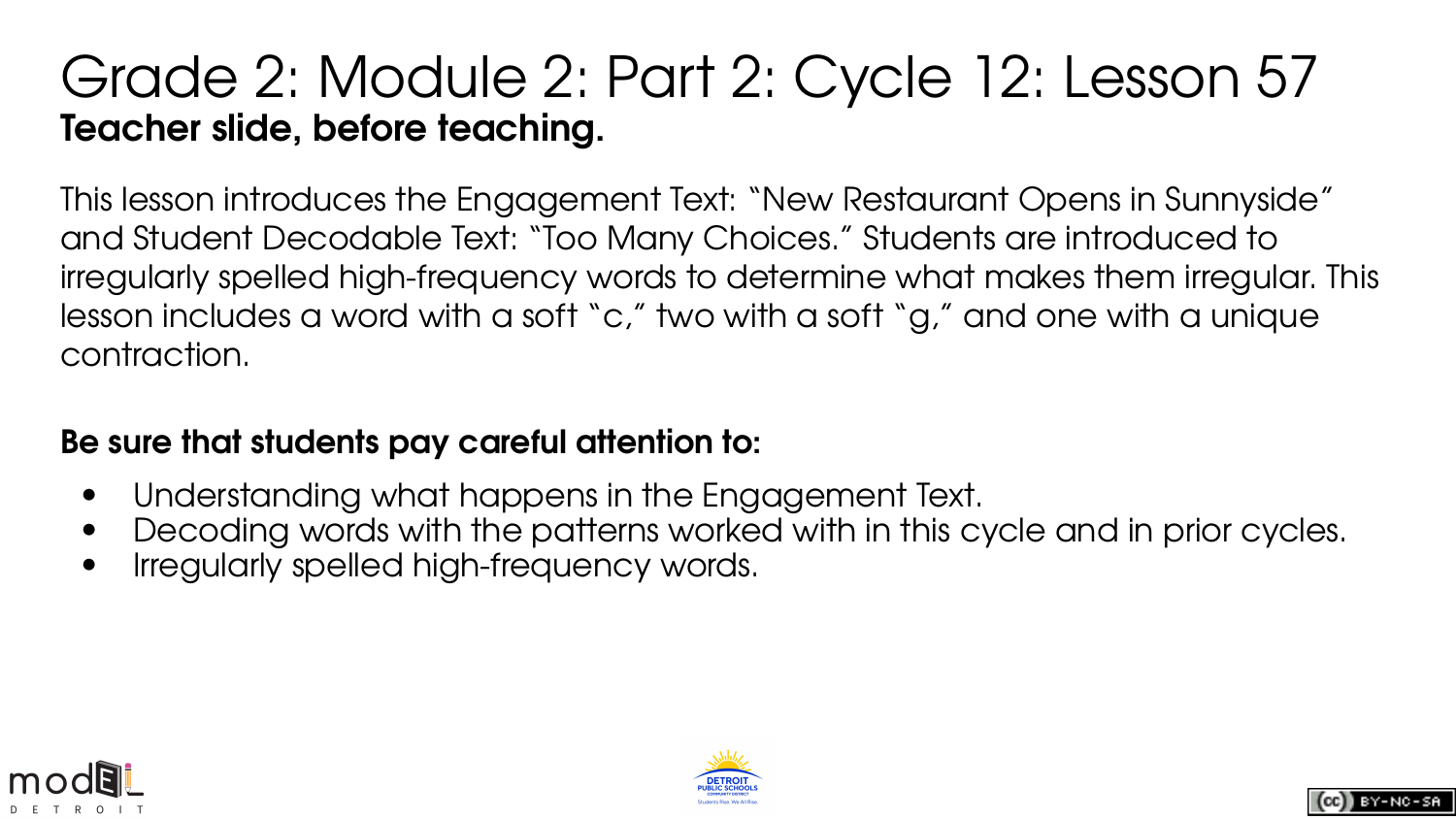

# Grade 2: Module 2: Part 2: Cycle 12: Lesson 57
Teacher slide, before teaching.
This lesson introduces the Engagement Text: “New Restaurant Opens in Sunnyside” and Student Decodable Text: “Too Many Choices.” Students are introduced to irregularly spelled high-frequency words to determine what makes them irregular. This lesson includes a word with a soft “c,” two with a soft “g,” and one with a unique contraction.

Be sure that students pay careful attention to:
Understanding what happens in the Engagement Text.
Decoding words with the patterns worked with in this cycle and in prior cycles.
Irregularly spelled high-frequency words.